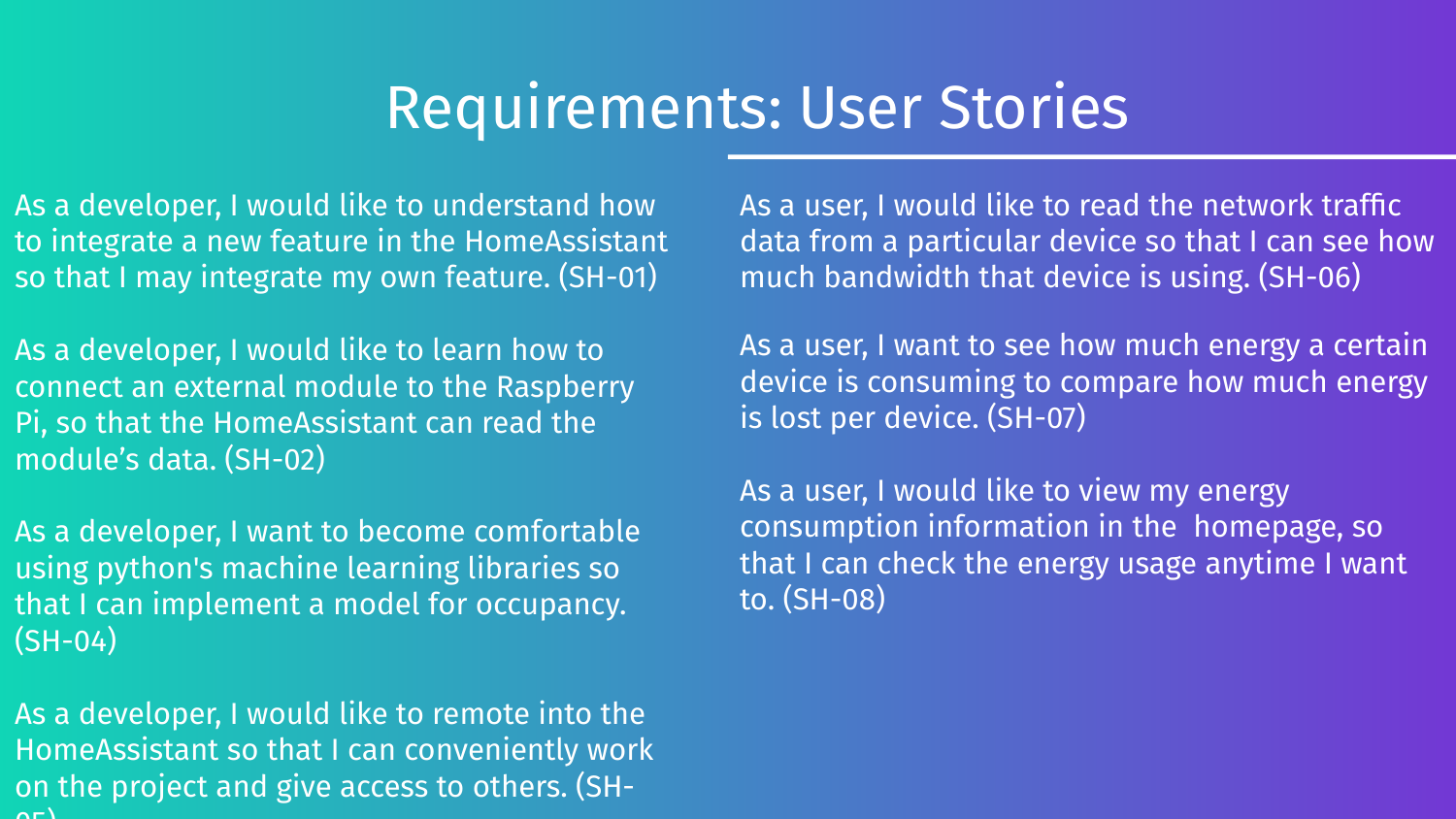

# Requirements: User Stories
As a developer, I would like to understand how to integrate a new feature in the HomeAssistant so that I may integrate my own feature. (SH-01)

As a developer, I would like to learn how to connect an external module to the Raspberry Pi, so that the HomeAssistant can read the module’s data. (SH-02)

As a developer, I want to become comfortable using python's machine learning libraries so that I can implement a model for occupancy.(SH-04)

As a developer, I would like to remote into the HomeAssistant so that I can conveniently work on the project and give access to others. (SH-05)

As a user, I would like to read the network traffic data from a particular device so that I can see how much bandwidth that device is using. (SH-06)

As a user, I want to see how much energy a certain device is consuming to compare how much energy is lost per device. (SH-07)

As a user, I would like to view my energy consumption information in the  homepage, so that I can check the energy usage anytime I want to. (SH-08)